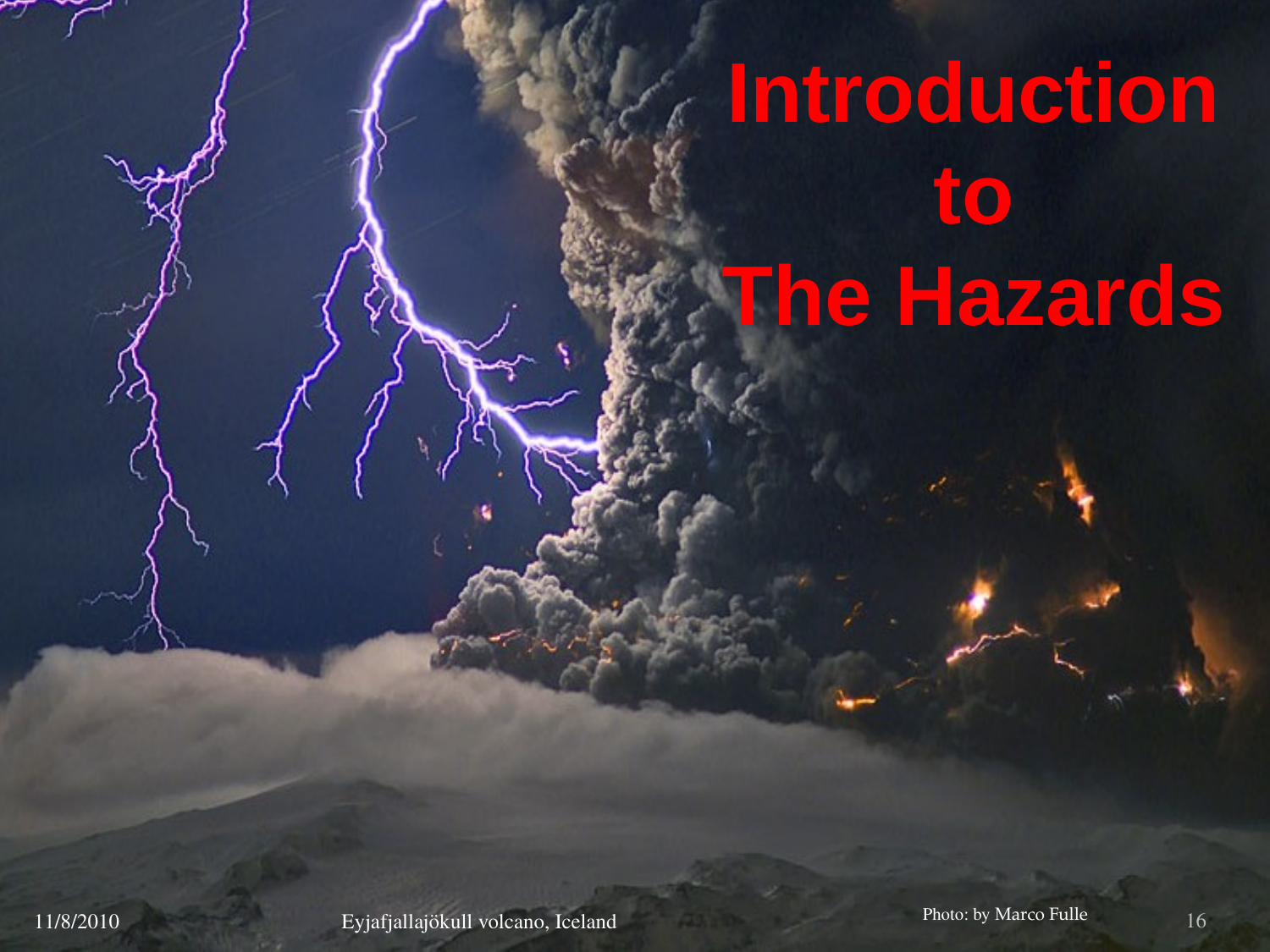

# Introduction to The Hazards
11/8/2010                                          Eyjafjallajökull volcano, Iceland
16
Photo: by Marco Fulle